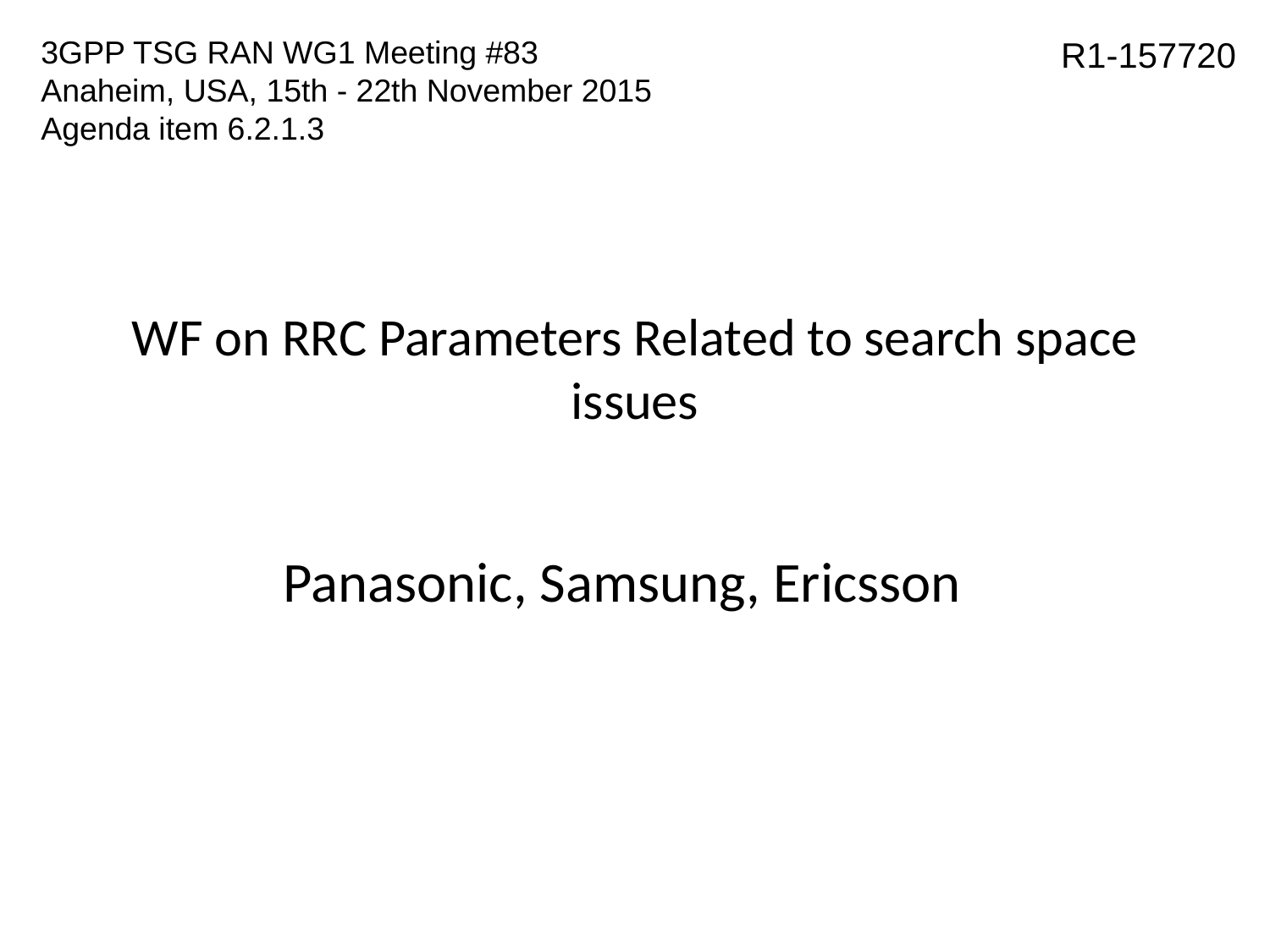

3GPP TSG RAN WG1 Meeting #83
Anaheim, USA, 15th - 22th November 2015
Agenda item 6.2.1.3
R1-157720
# WF on RRC Parameters Related to search space issues
Panasonic, Samsung, Ericsson